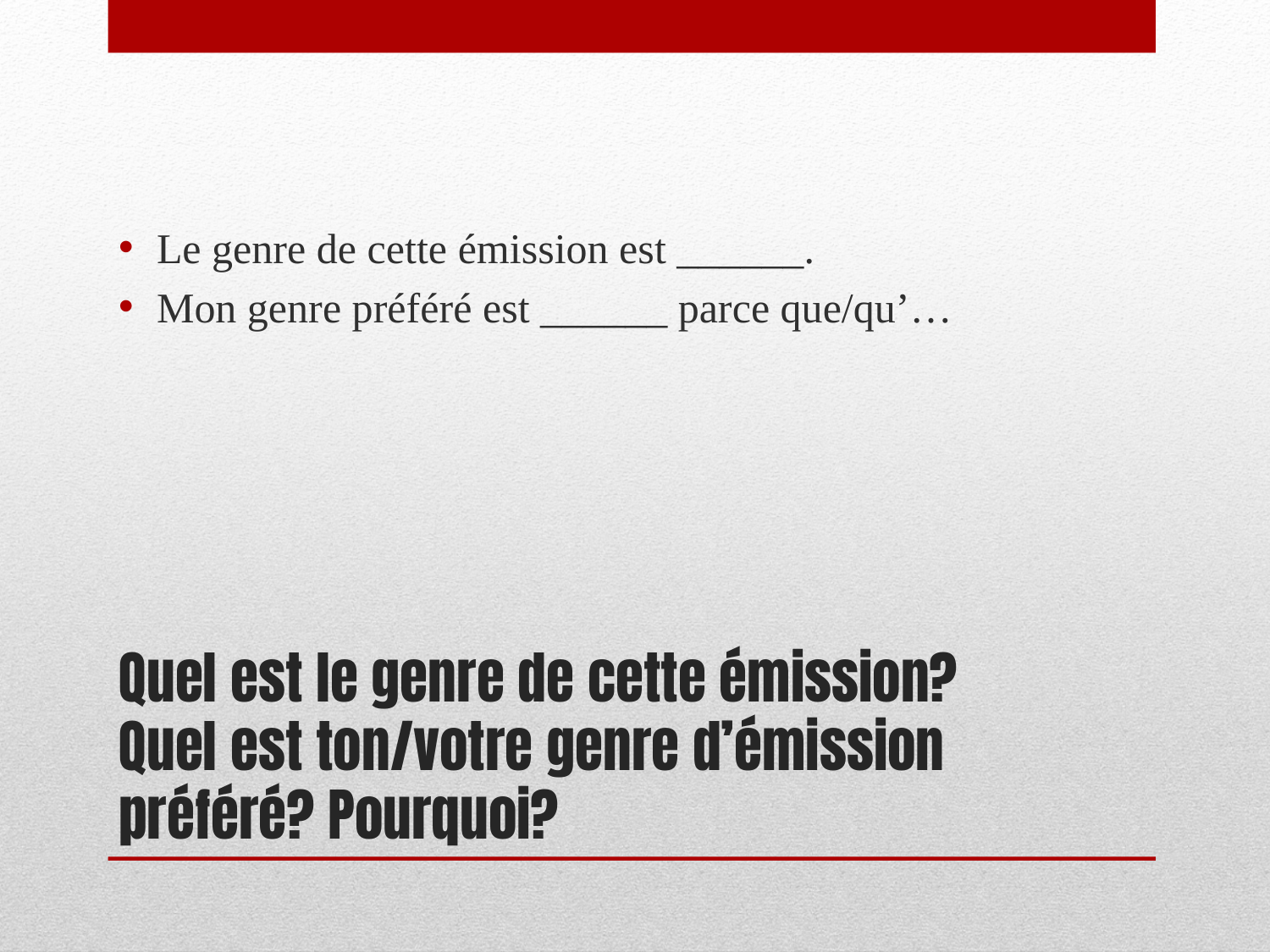

Le genre de cette émission est ______.
Mon genre préféré est ______ parce que/qu’…

# Quel est le genre de cette émission? Quel est ton/votre genre d’émission préféré? Pourquoi?